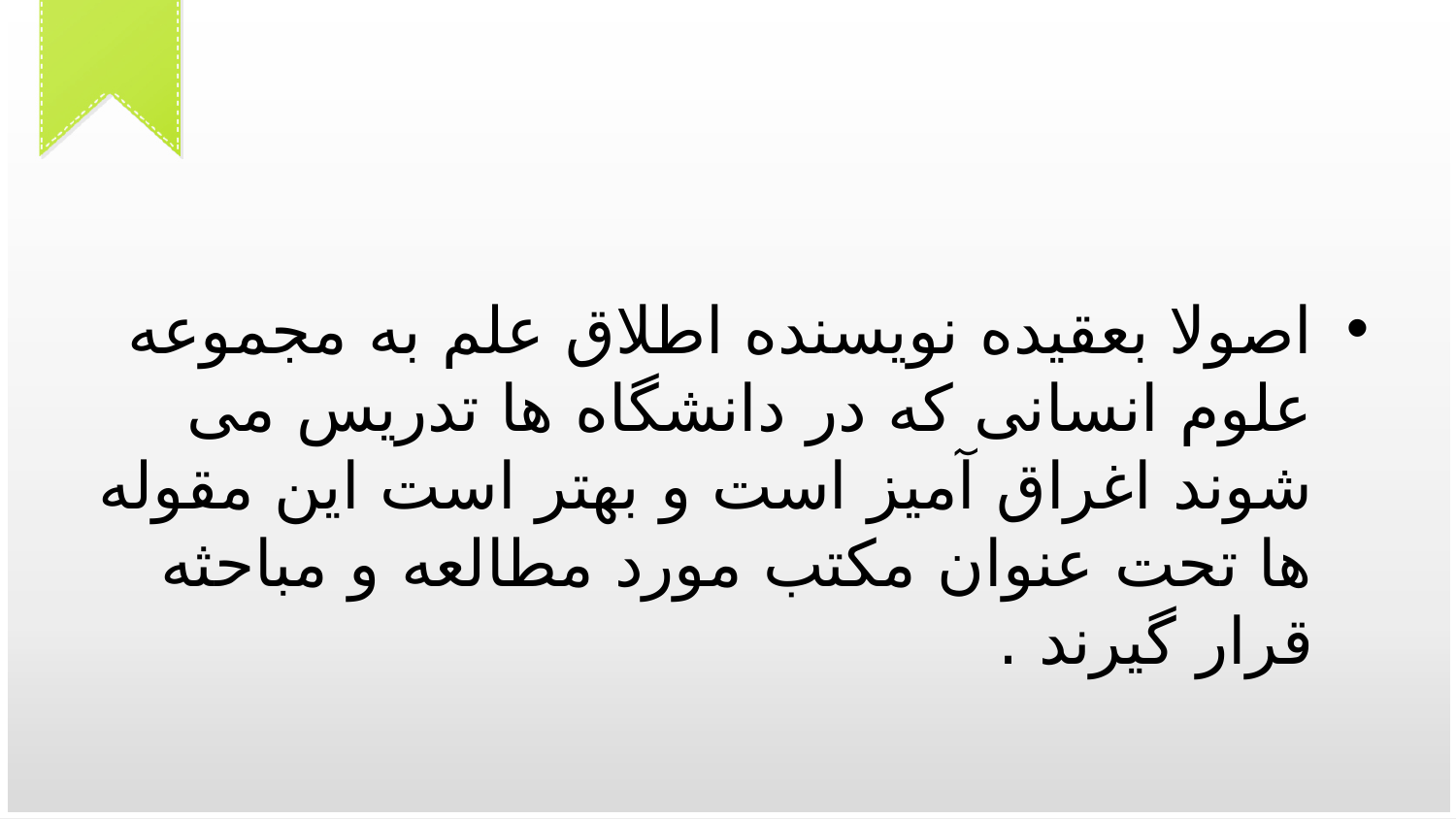

اصولا بعقیده نویسنده اطلاق علم به مجموعه علوم انسانی که در دانشگاه ها تدریس می شوند اغراق آمیز است و بهتر است این مقوله ها تحت عنوان مکتب مورد مطالعه و مباحثه قرار گیرند .